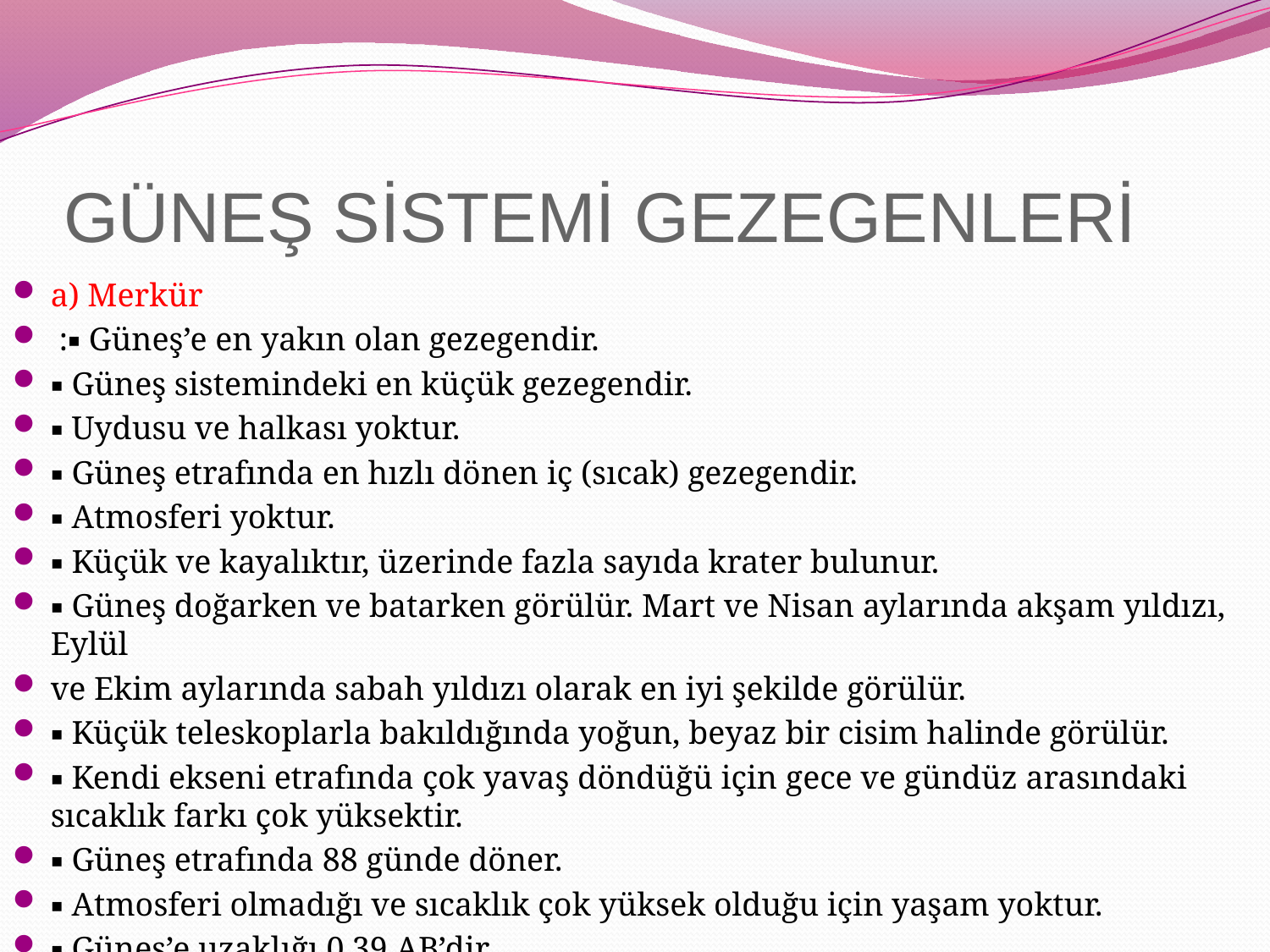

# GÜNEŞ SİSTEMİ GEZEGENLERİ
a) Merkür
 :▪ Güneş’e en yakın olan gezegendir.
▪ Güneş sistemindeki en küçük gezegendir.
▪ Uydusu ve halkası yoktur.
▪ Güneş etrafında en hızlı dönen iç (sıcak) gezegendir.
▪ Atmosferi yoktur.
▪ Küçük ve kayalıktır, üzerinde fazla sayıda krater bulunur.
▪ Güneş doğarken ve batarken görülür. Mart ve Nisan aylarında akşam yıldızı, Eylül
ve Ekim aylarında sabah yıldızı olarak en iyi şekilde görülür.
▪ Küçük teleskoplarla bakıldığında yoğun, beyaz bir cisim halinde görülür.
▪ Kendi ekseni etrafında çok yavaş döndüğü için gece ve gündüz arasındaki sıcaklık farkı çok yüksektir.
▪ Güneş etrafında 88 günde döner.
▪ Atmosferi olmadığı ve sıcaklık çok yüksek olduğu için yaşam yoktur.
▪ Güneş’e uzaklığı 0,39 AB’dir.